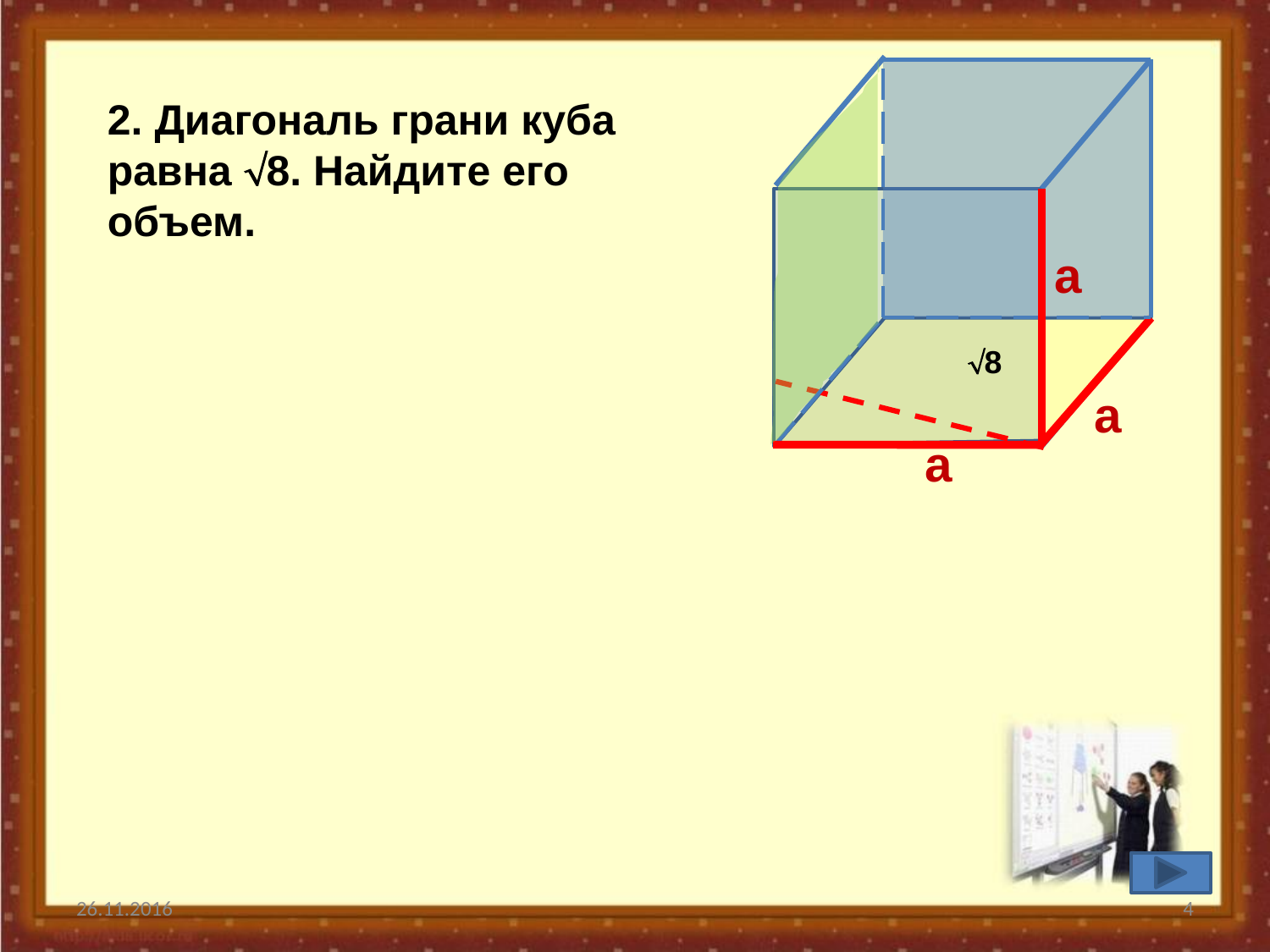

2. Диагональ грани куба равна √8. Найдите его  объем.

а

√8
а
а

26.11.2016
4